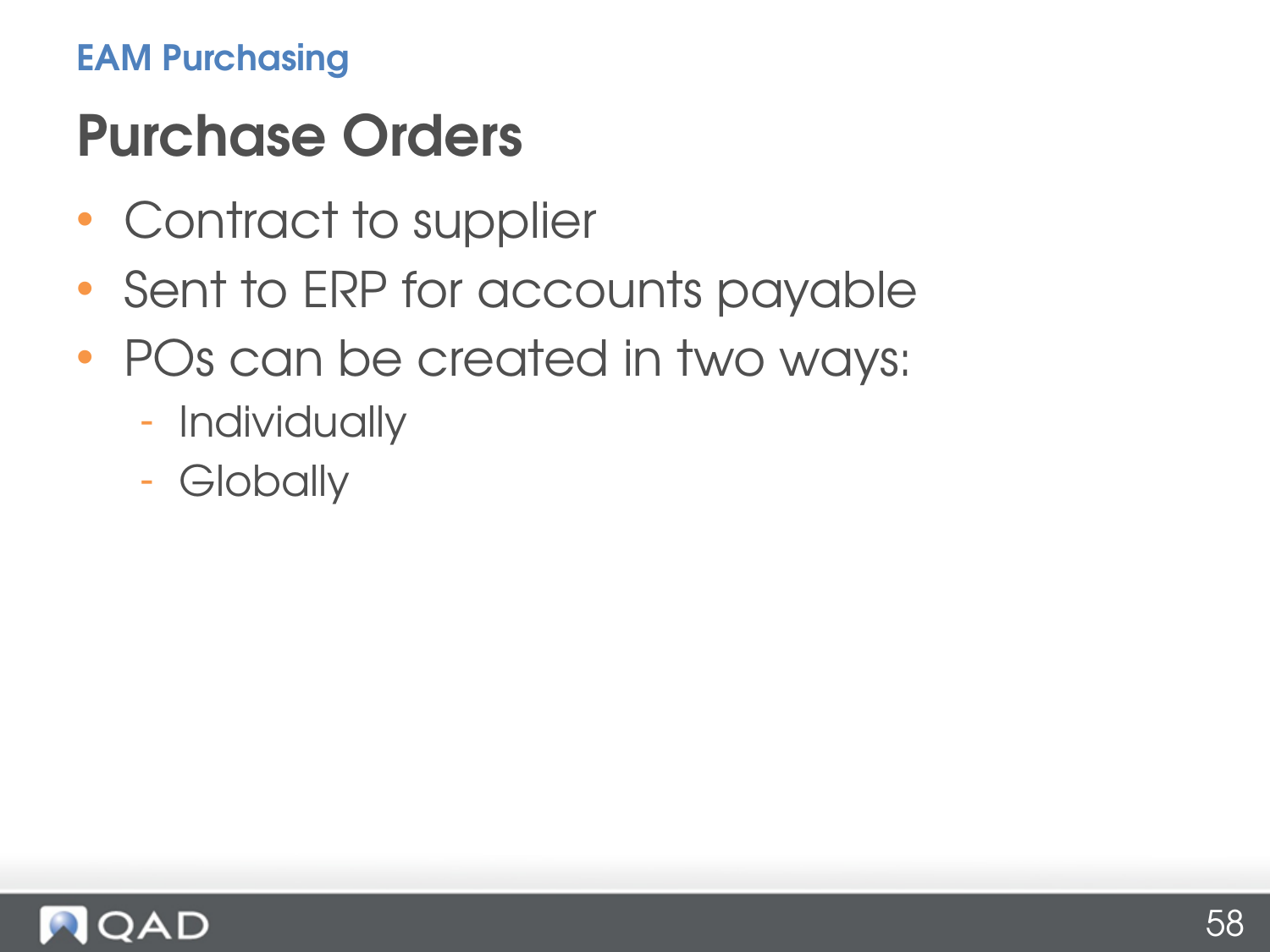

EAM Purchasing
# Purchase Orders
Contract to supplier
Sent to ERP for accounts payable
POs can be created in two ways:
Individually
Globally

58